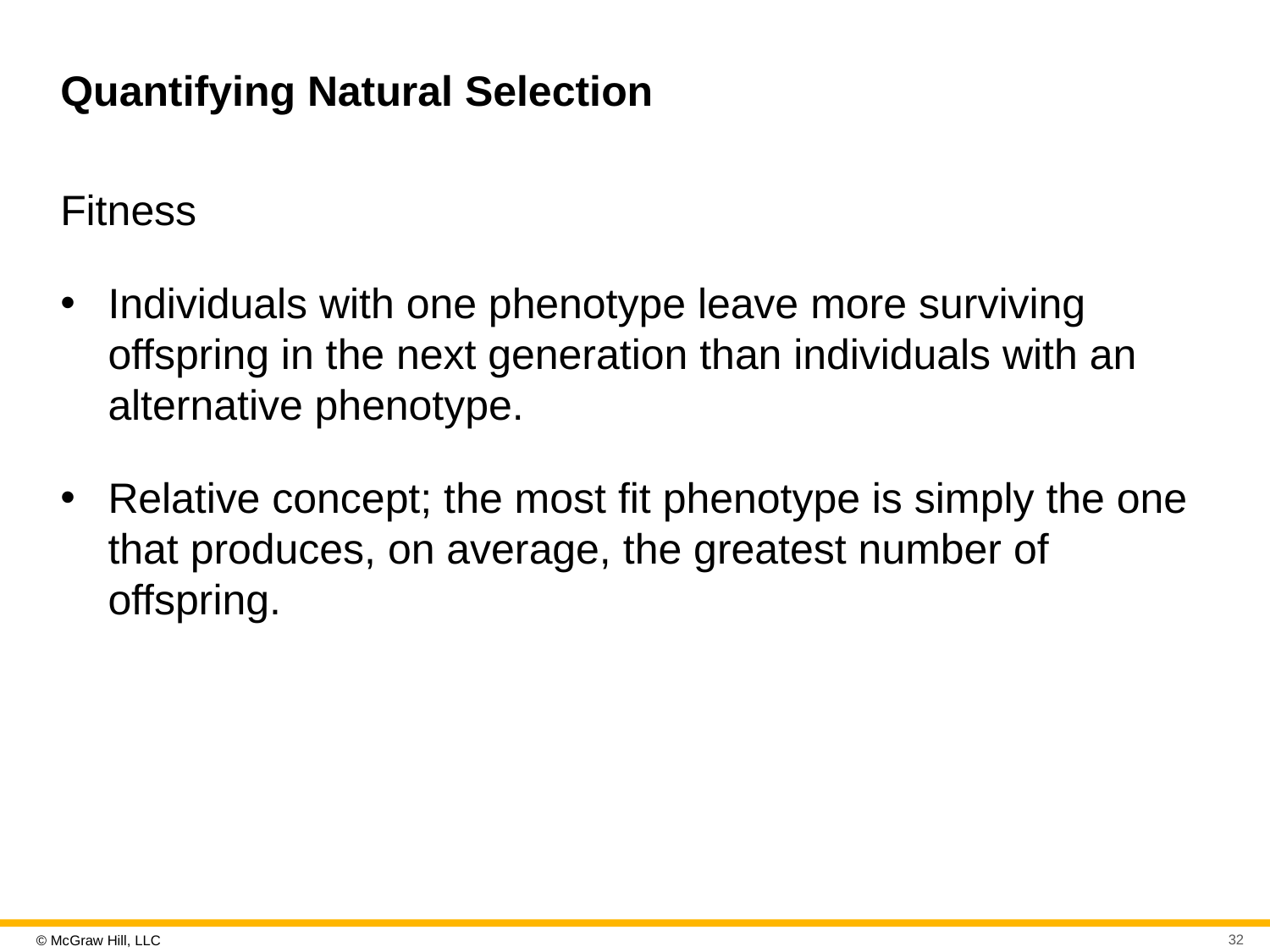

# Quantifying Natural Selection
Fitness
Individuals with one phenotype leave more surviving offspring in the next generation than individuals with an alternative phenotype.
Relative concept; the most fit phenotype is simply the one that produces, on average, the greatest number of offspring.
32